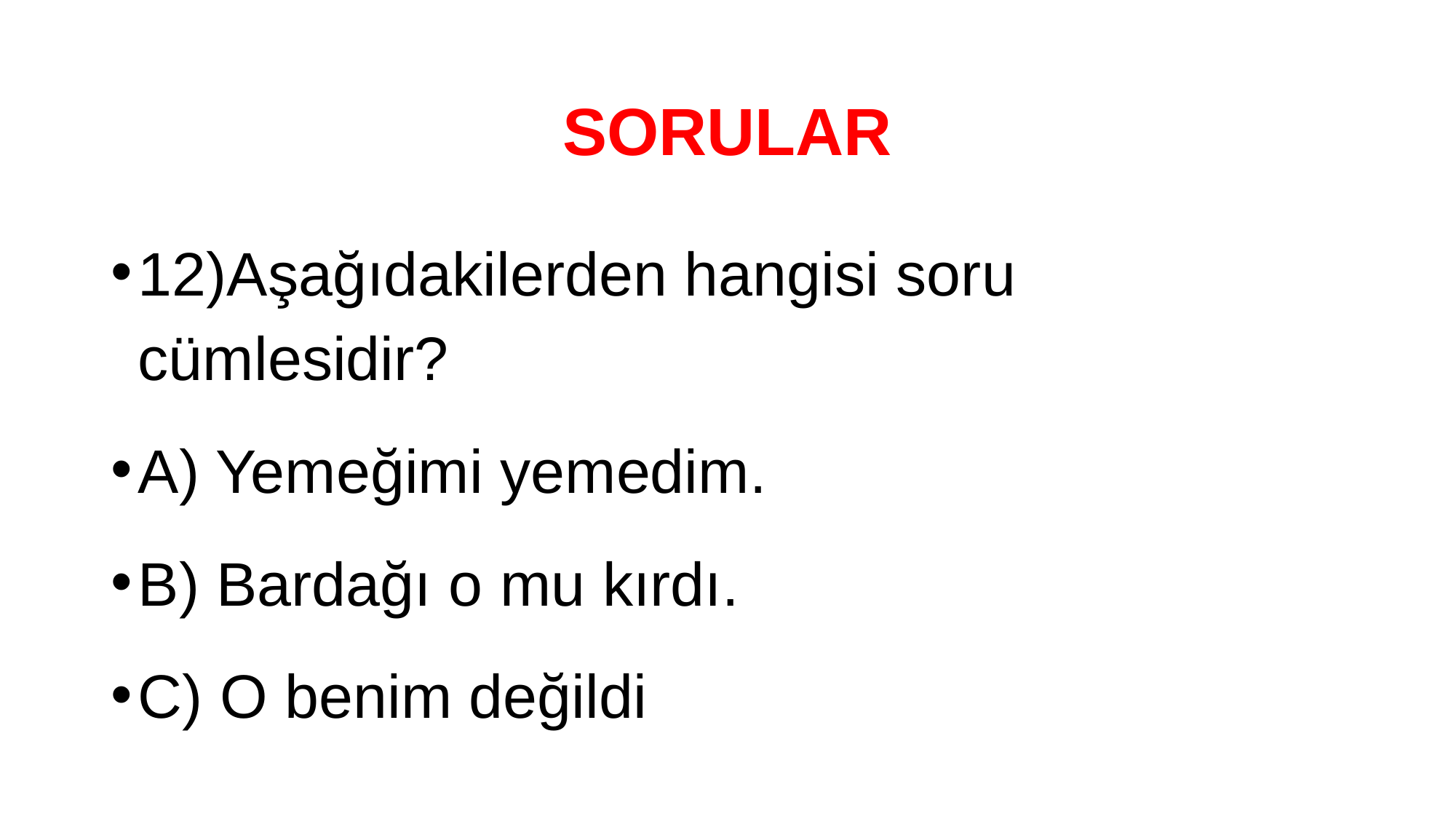

# SORULAR
12)Aşağıdakilerden hangisi soru cümlesidir?
A) Yemeğimi yemedim.
B) Bardağı o mu kırdı.
C) O benim değildi